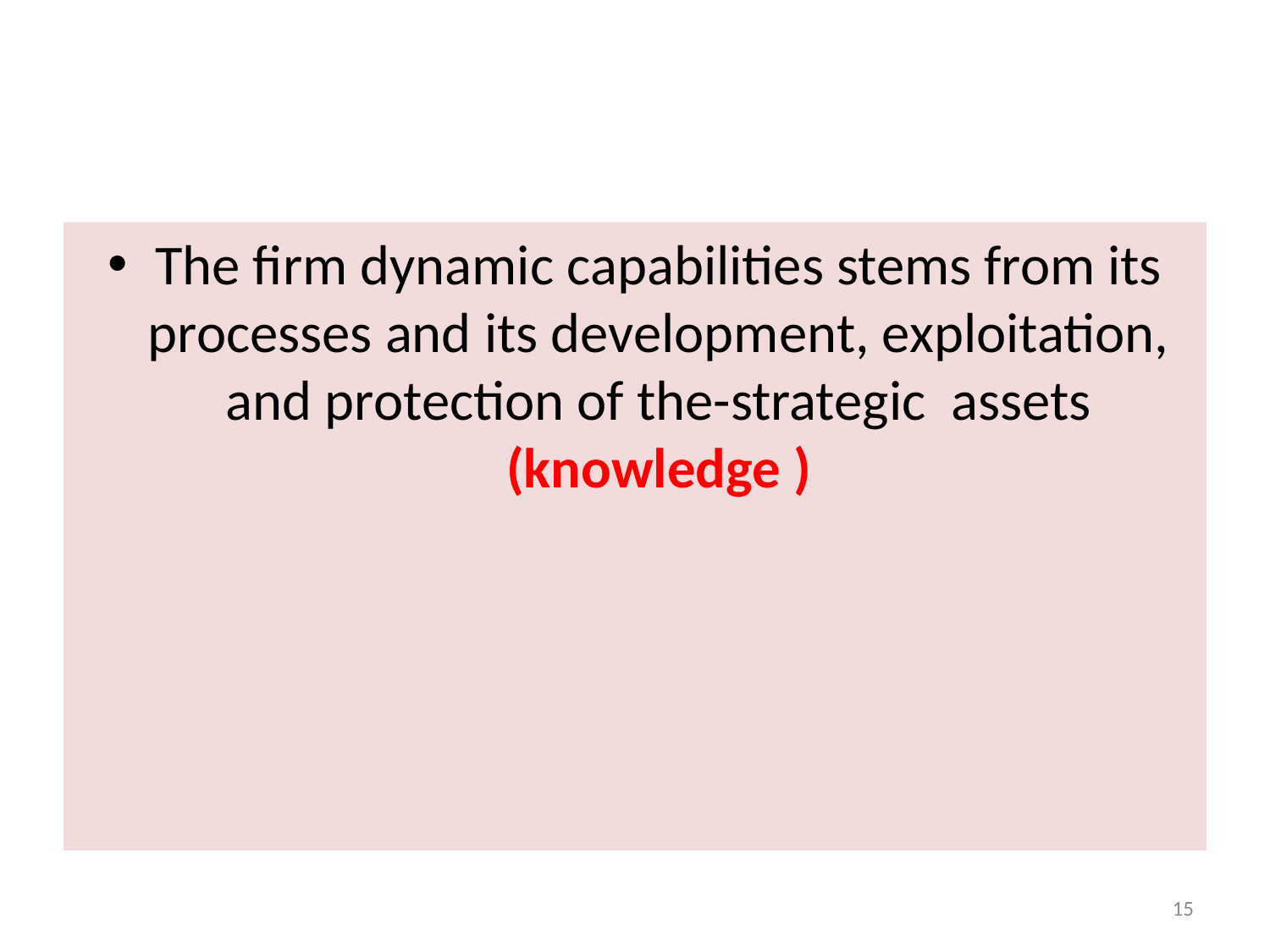

#
The firm dynamic capabilities stems from its processes and its development, exploitation, and protection of the-strategic  assets (knowledge )
15